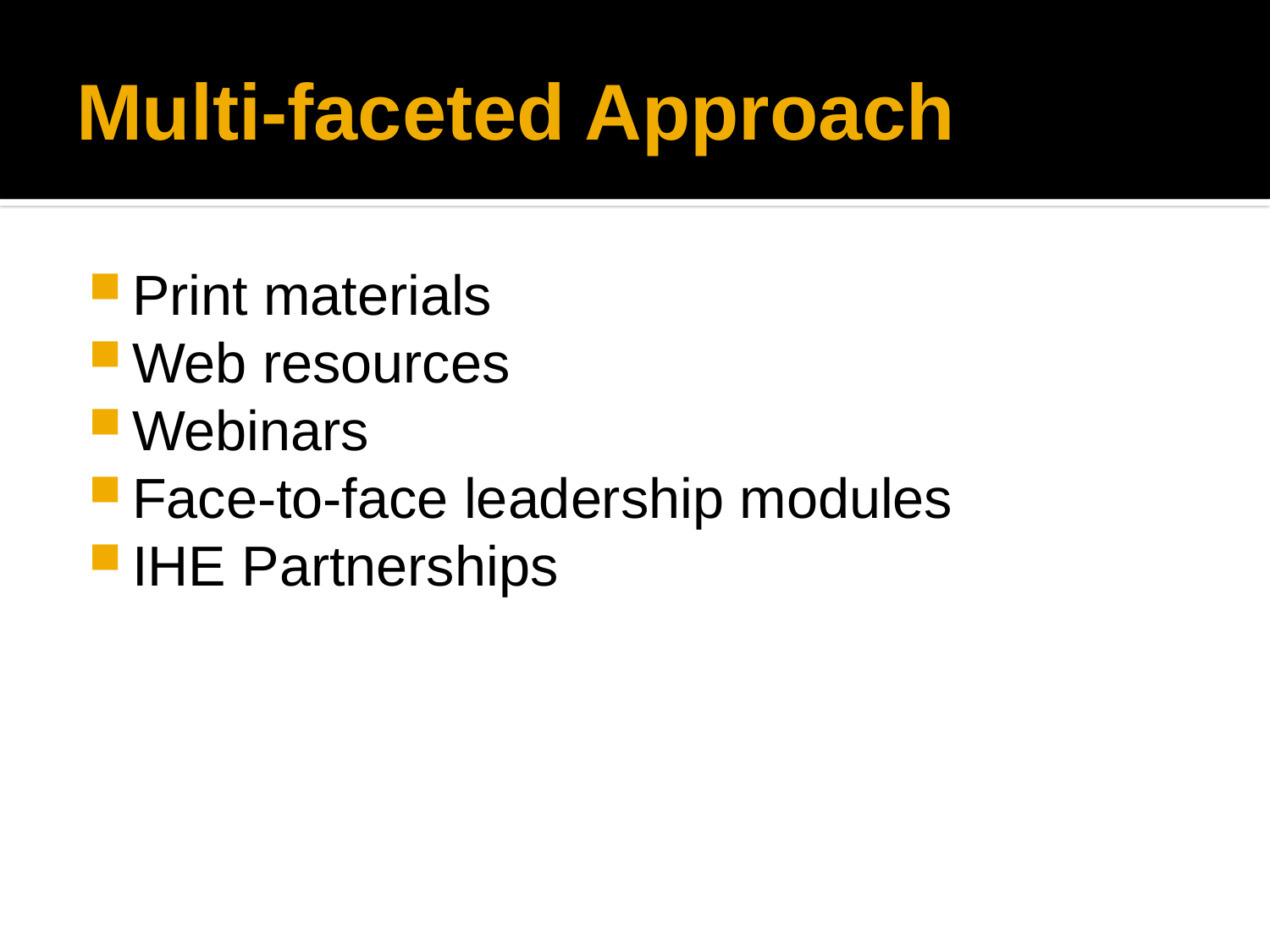

# Multi-faceted Approach
Print materials
Web resources
Webinars
Face-to-face leadership modules
IHE Partnerships